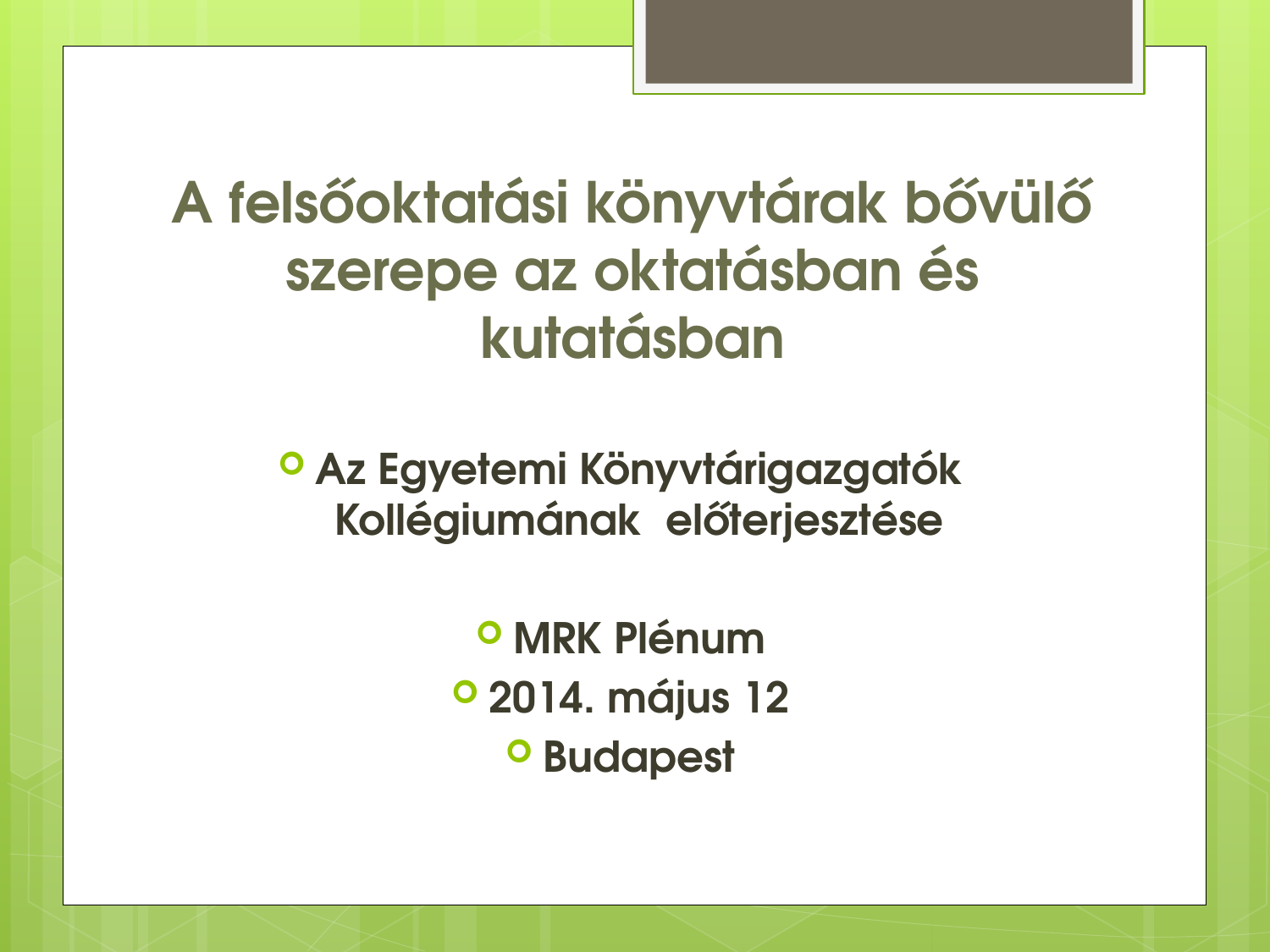

# A felsőoktatási könyvtárak bővülő szerepe az oktatásban és kutatásban
Az Egyetemi Könyvtárigazgatók Kollégiumának  előterjesztése

MRK Plénum
2014. május 12
Budapest